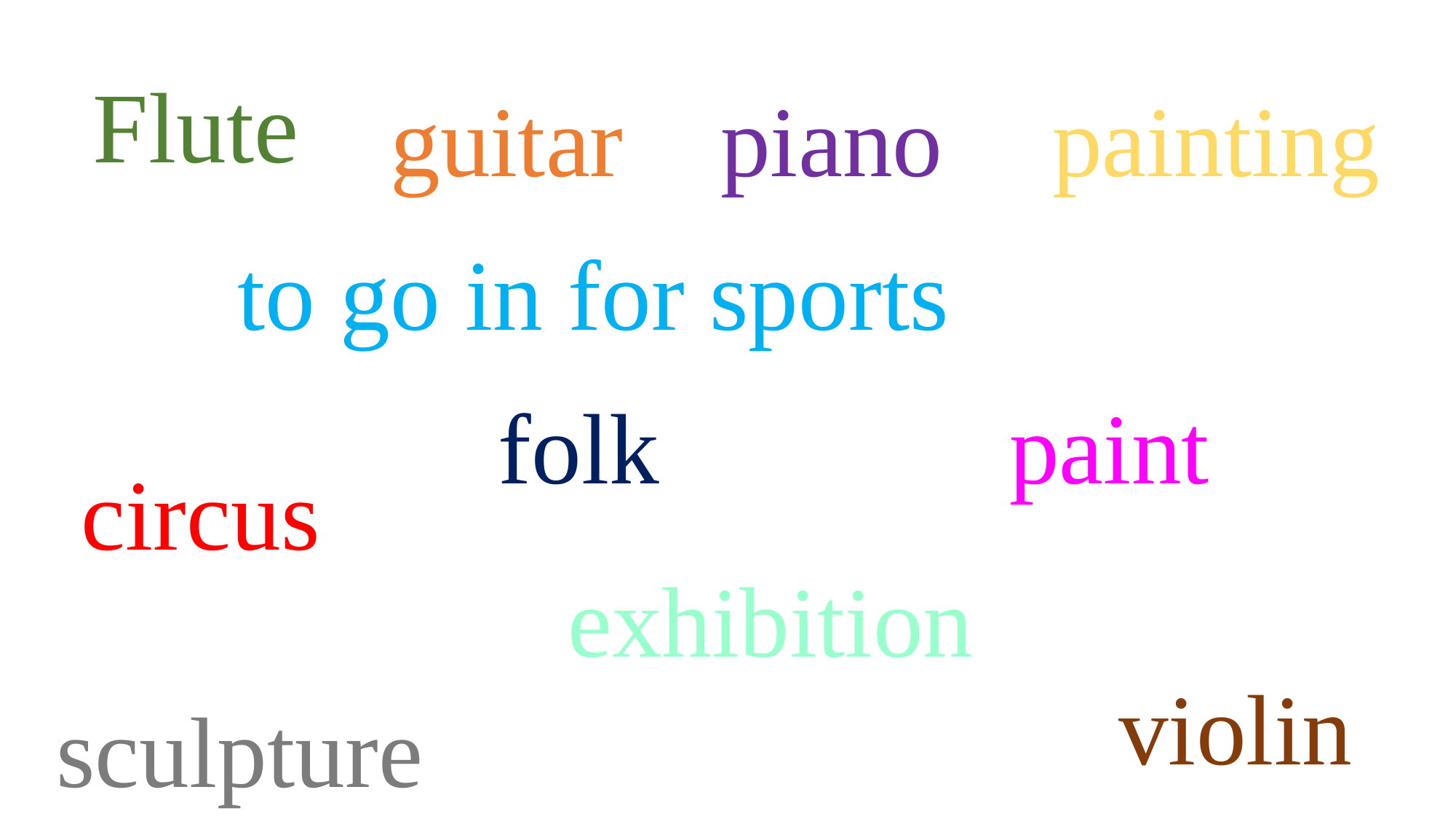

Flute
guitar
piano
painting
to go in for sports
folk
paint
circus
exhibition
violin
sculpture